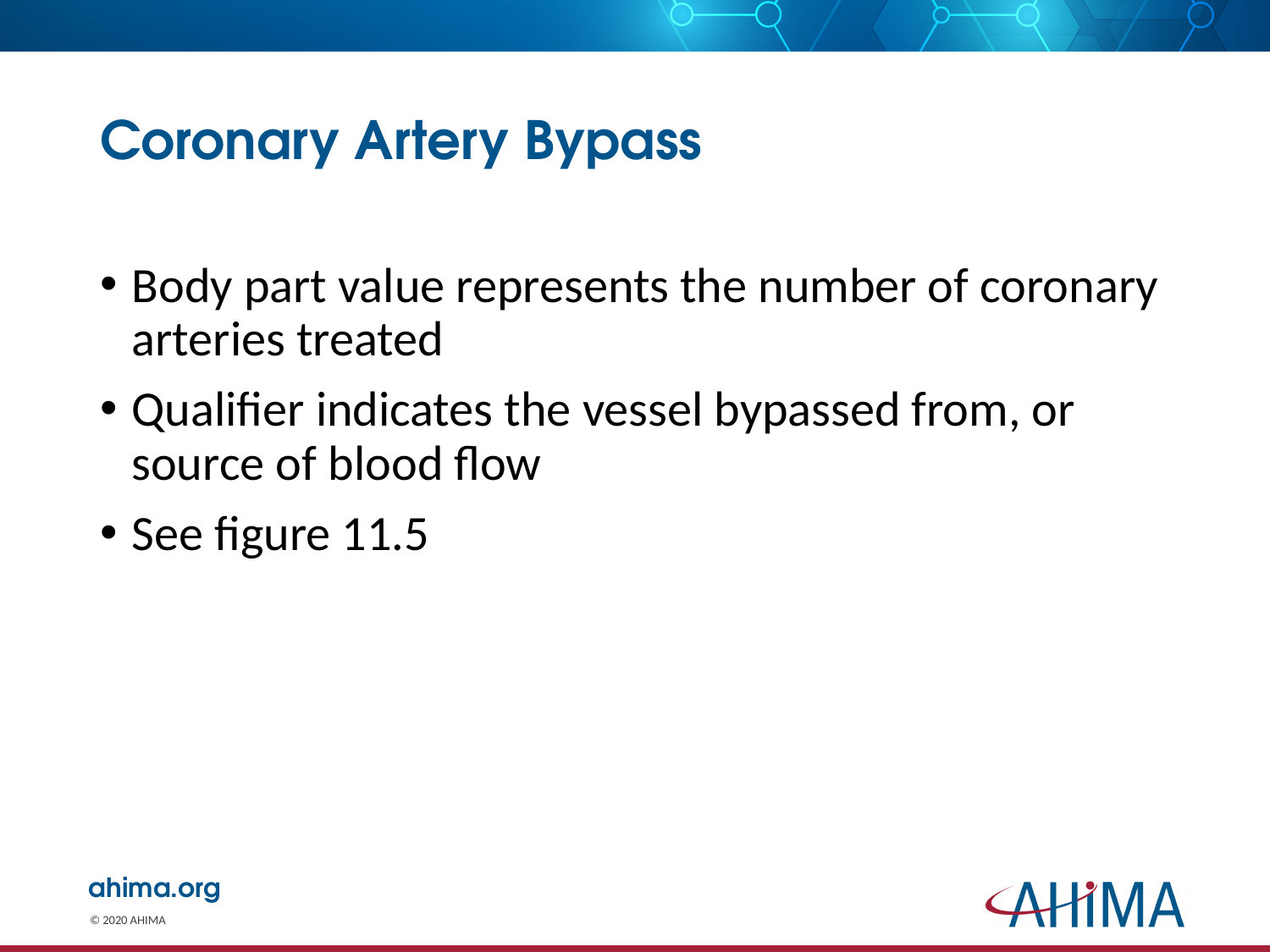

# Coronary Artery Bypass
Body part value represents the number of coronary arteries treated
Qualifier indicates the vessel bypassed from, or source of blood flow
See figure 11.5